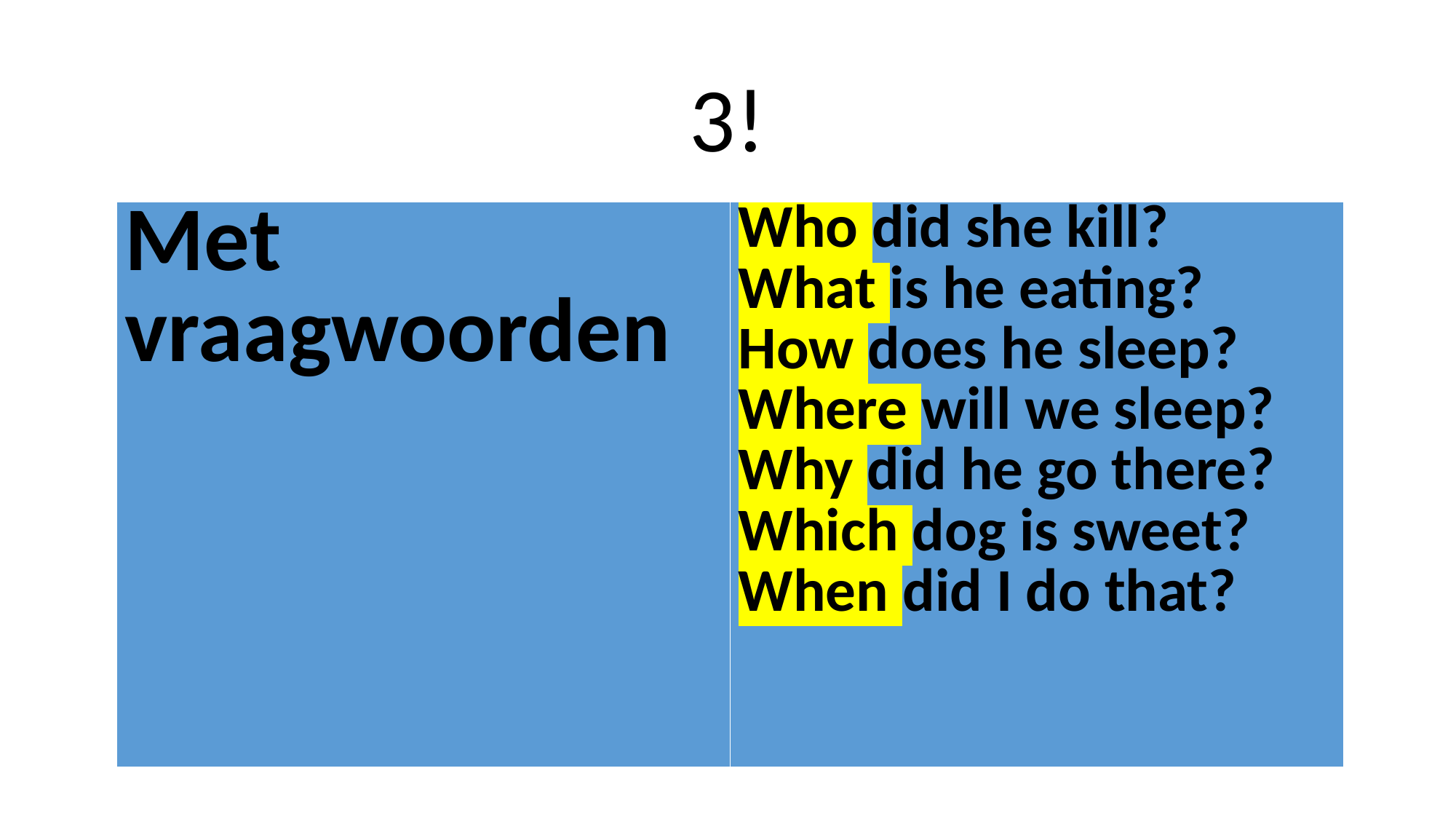

# 3!
| Met vraagwoorden | Who did she kill? What is he eating? How does he sleep? Where will we sleep? Why did he go there? Which dog is sweet? When did I do that? |
| --- | --- |